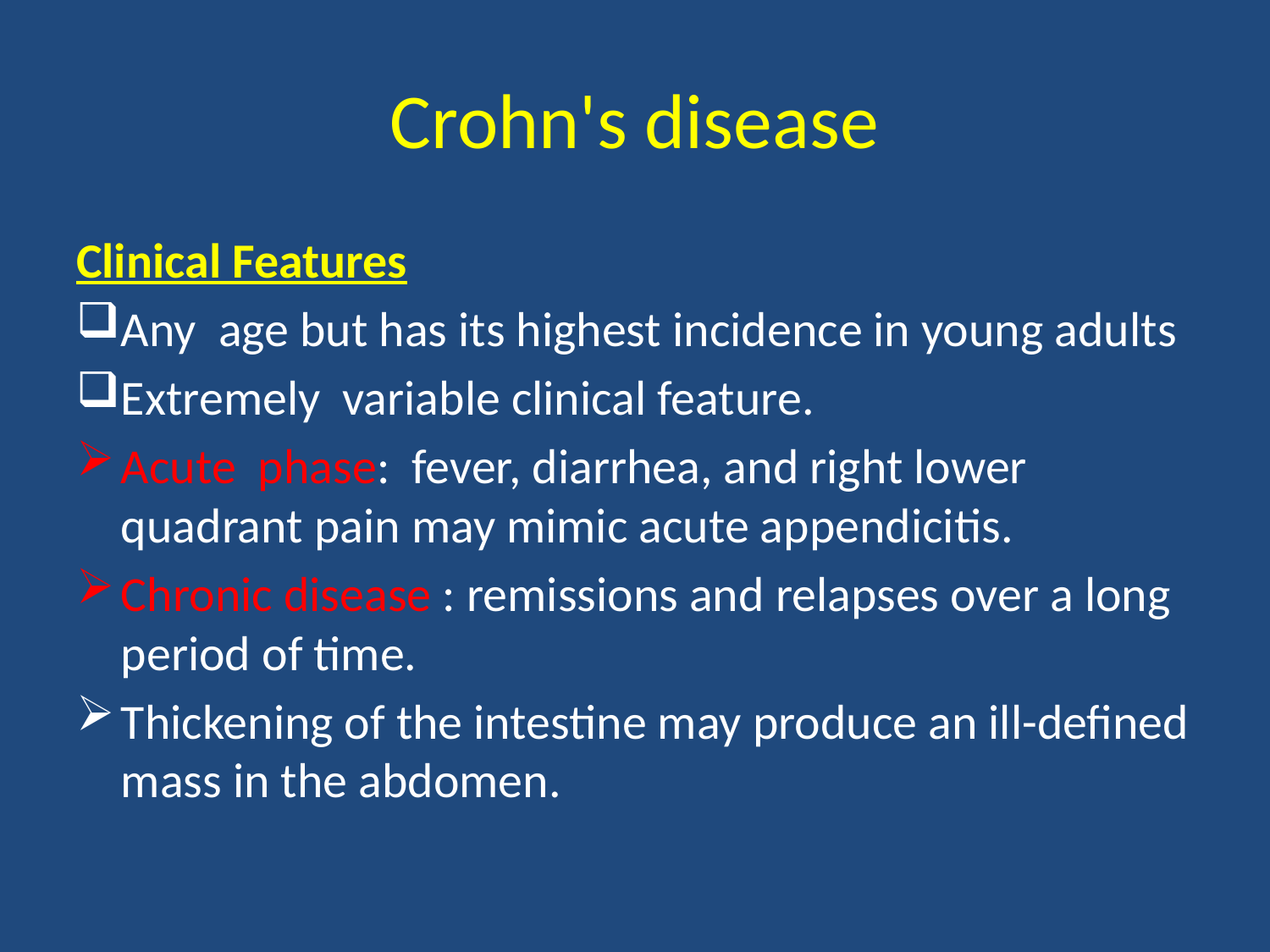

# Crohn's disease
Clinical Features
Any  age but has its highest incidence in young adults
Extremely  variable clinical feature.
Acute  phase:  fever, diarrhea, and right lower quadrant pain may mimic acute appendicitis.
Chronic disease : remissions and relapses over a long period of time.
Thickening of the intestine may produce an ill-defined mass in the abdomen.